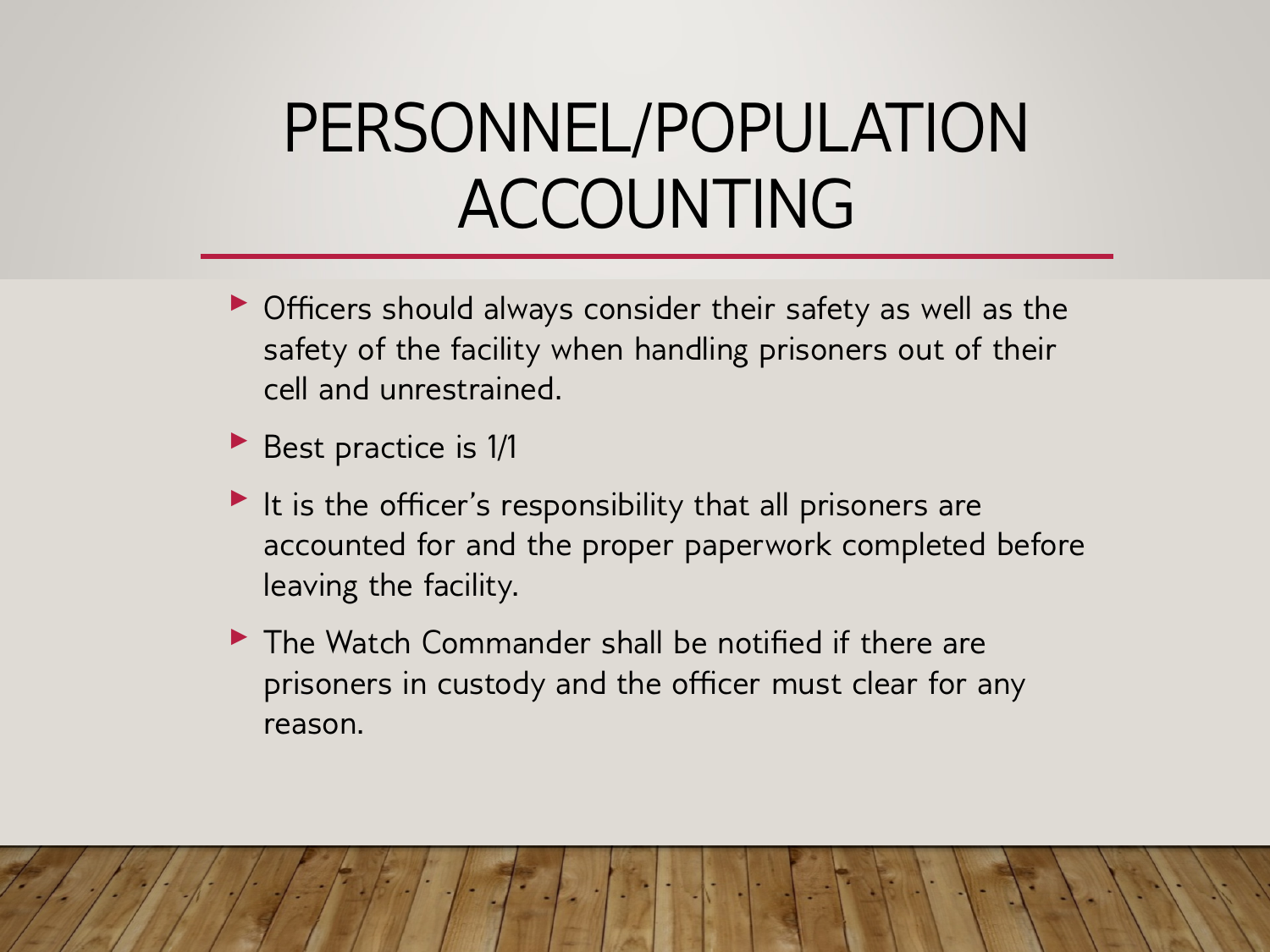

# PERSONNEL/POPULATION ACCOUNTING
Officers should always consider their safety as well as the safety of the facility when handling prisoners out of their cell and unrestrained.
Best practice is 1/1
It is the officer’s responsibility that all prisoners are accounted for and the proper paperwork completed before leaving the facility.
The Watch Commander shall be notified if there are prisoners in custody and the officer must clear for any reason.